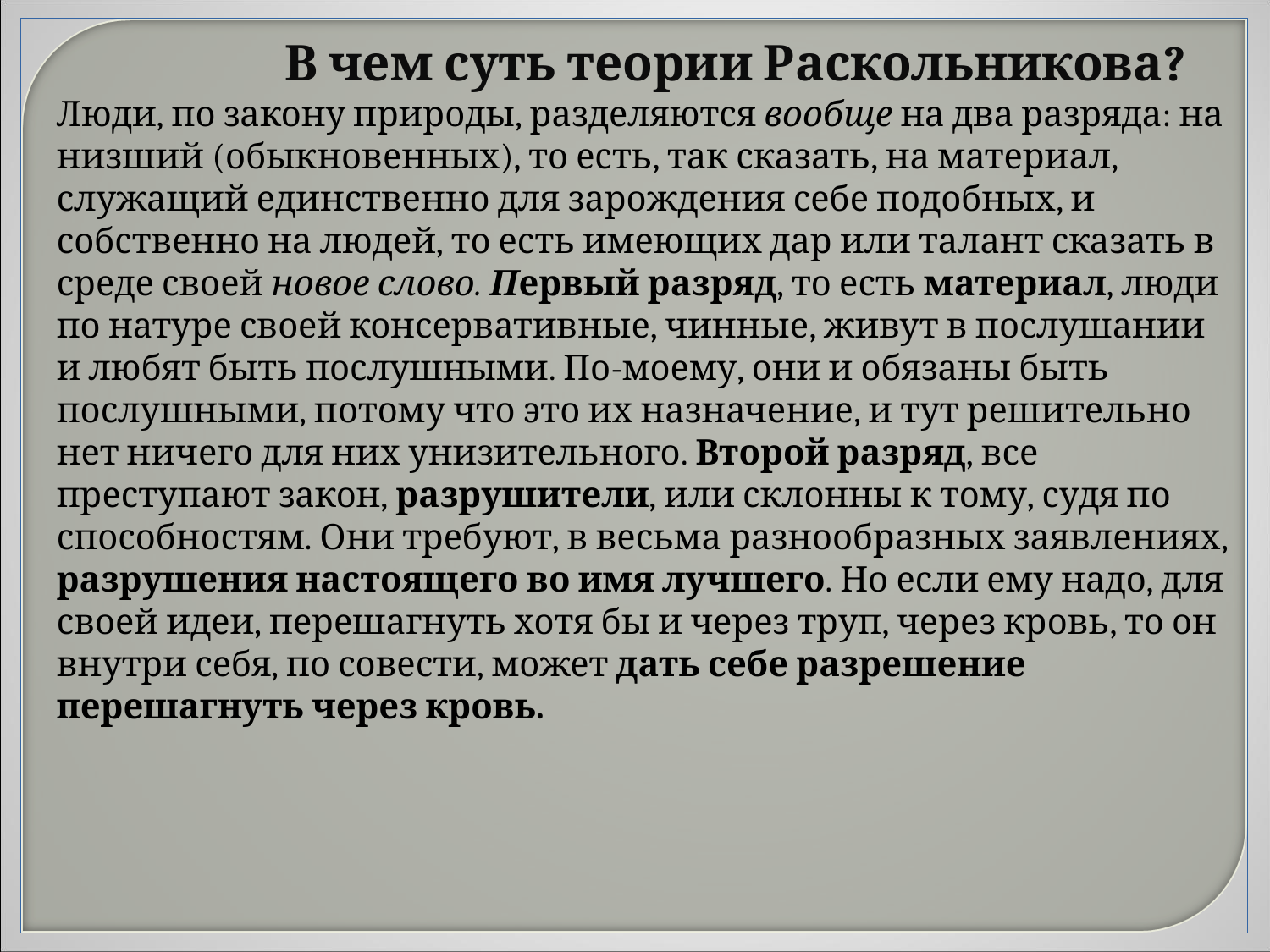

В чем суть теории Раскольникова?
Люди, по закону природы, разделяются вообще на два разряда: на низший (обыкновенных), то есть, так сказать, на материал, служащий единственно для зарождения себе подобных, и собственно на людей, то есть имеющих дар или талант сказать в среде своей новое слово. Первый разряд, то есть материал, люди по натуре своей консервативные, чинные, живут в послушании и любят быть послушными. По-моему, они и обязаны быть послушными, потому что это их назначение, и тут решительно нет ничего для них унизительного. Второй разряд, все преступают закон, разрушители, или склонны к тому, судя по способностям. Они требуют, в весьма разнообразных заявлениях, разрушения настоящего во имя лучшего. Но если ему надо, для своей идеи, перешагнуть хотя бы и через труп, через кровь, то он внутри себя, по совести, может дать себе разрешение перешагнуть через кровь.